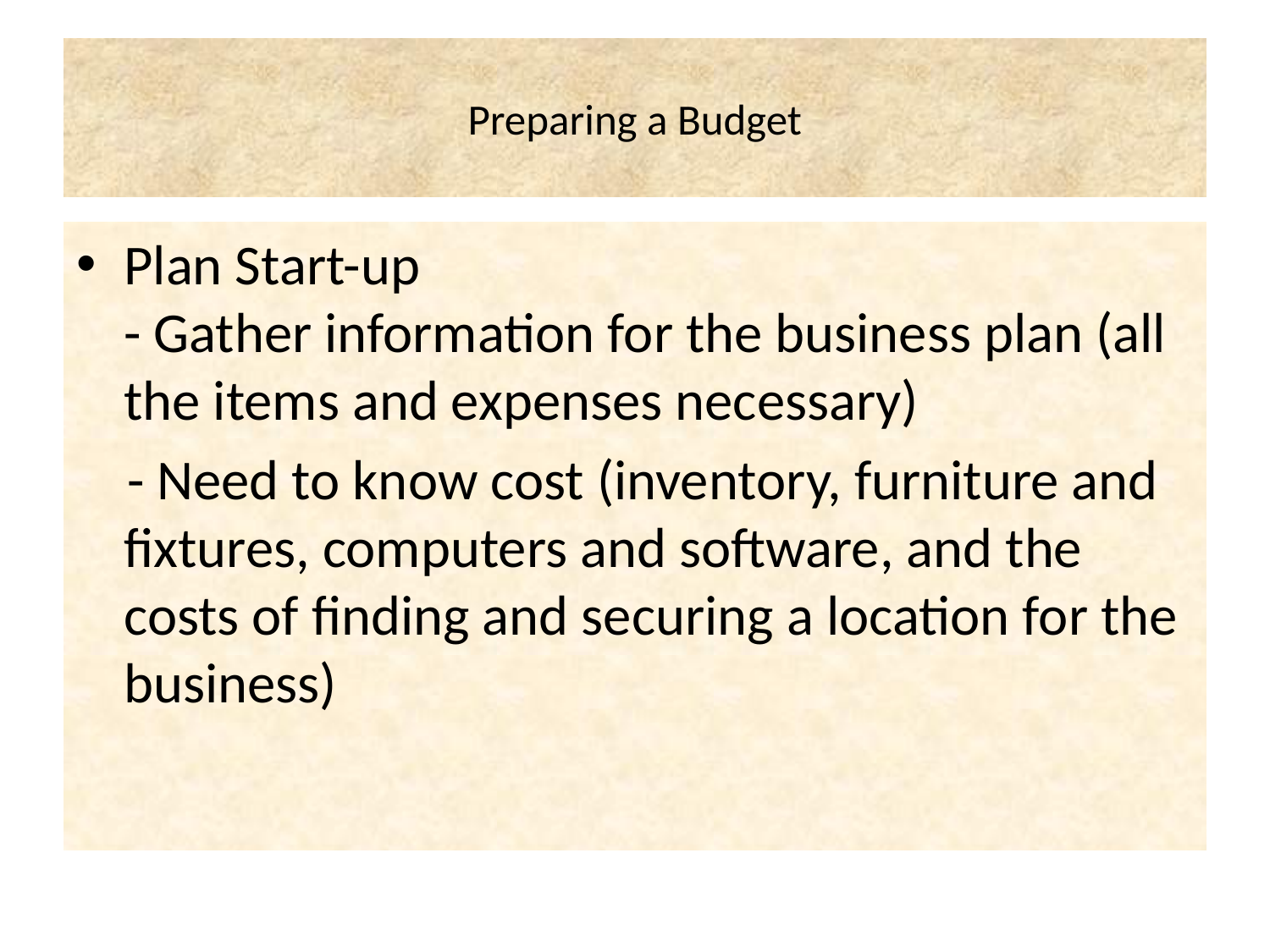

# Preparing a Budget
Plan Start-up
- Gather information for the business plan (all the items and expenses necessary)
    - Need to know cost (inventory, furniture and fixtures, computers and software, and the costs of finding and securing a location for the business)